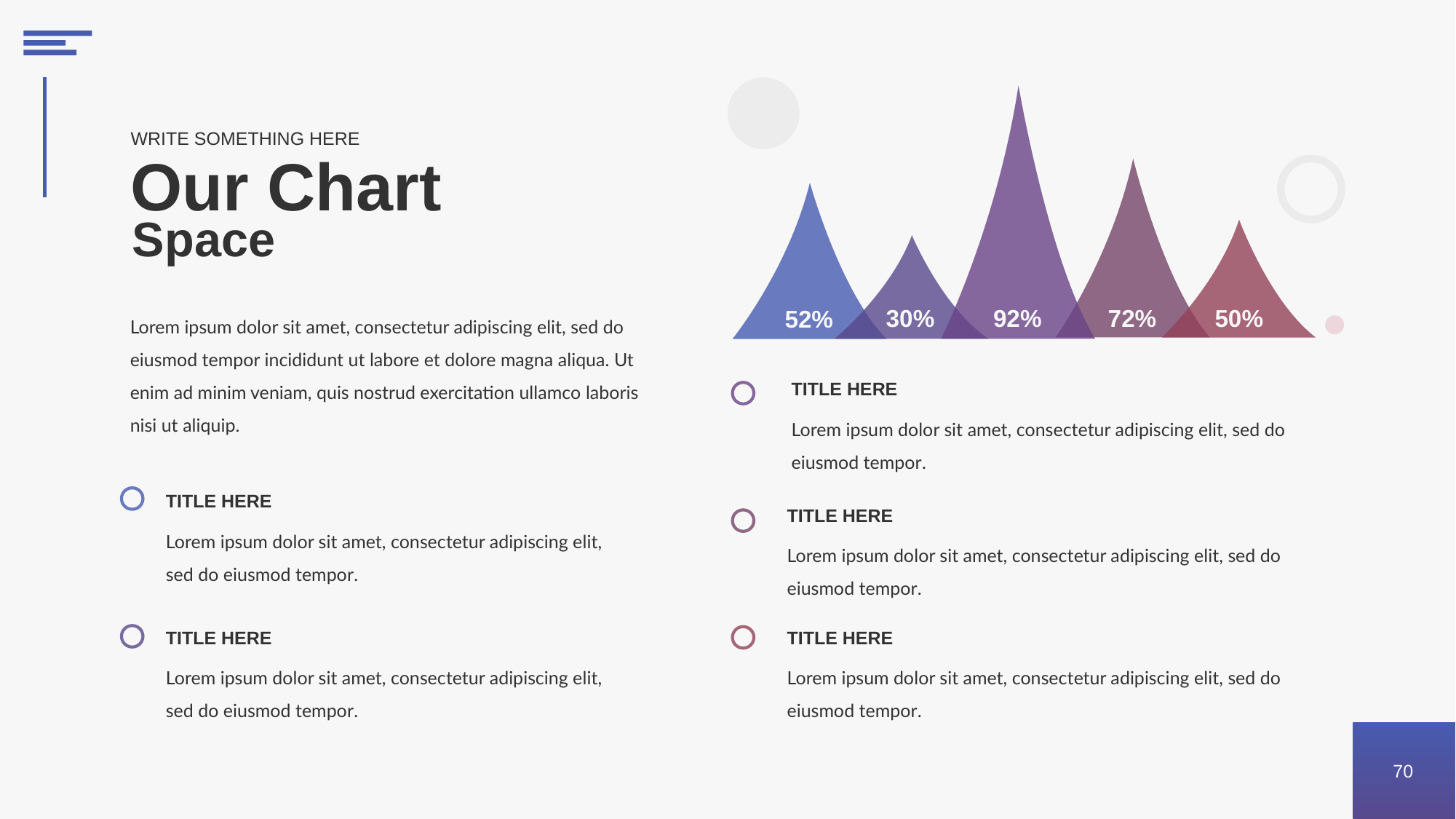

30%
92%
72%
50%
52%
WRITE SOMETHING HERE
Our Chart
Space
Lorem ipsum dolor sit amet, consectetur adipiscing elit, sed do eiusmod tempor incididunt ut labore et dolore magna aliqua. Ut enim ad minim veniam, quis nostrud exercitation ullamco laboris nisi ut aliquip.
TITLE HERE

Lorem ipsum dolor sit amet, consectetur adipiscing elit, sed do eiusmod tempor.
TITLE HERE

TITLE HERE

Lorem ipsum dolor sit amet, consectetur adipiscing elit, sed do eiusmod tempor.
Lorem ipsum dolor sit amet, consectetur adipiscing elit, sed do eiusmod tempor.
TITLE HERE
TITLE HERE

Lorem ipsum dolor sit amet, consectetur adipiscing elit, sed do eiusmod tempor.
Lorem ipsum dolor sit amet, consectetur adipiscing elit, sed do eiusmod tempor.